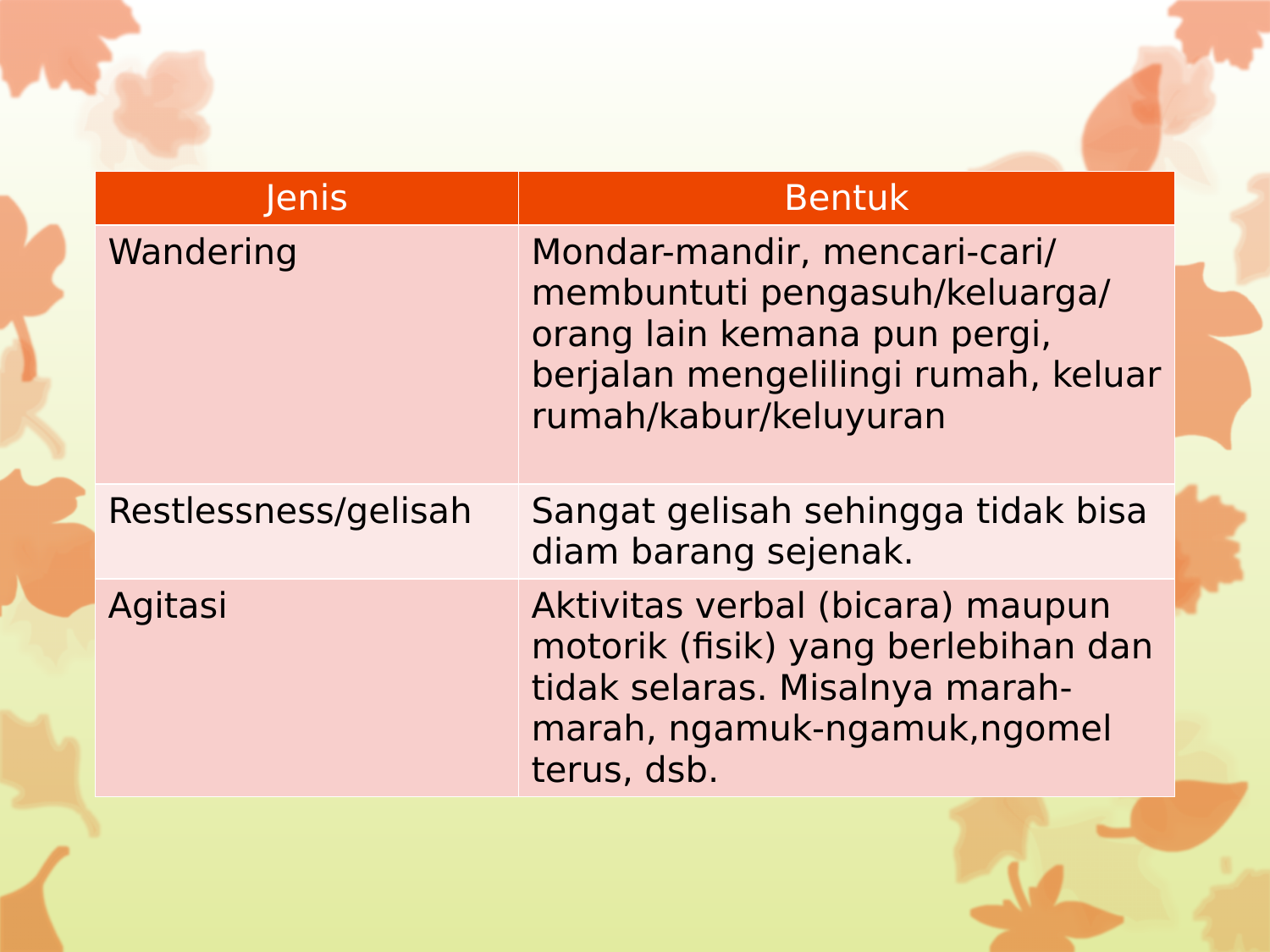

Gejala-gejala perilaku

| Jenis | Bentuk |
| --- | --- |
| Wandering | Mondar-mandir, mencari-cari/ membuntuti pengasuh/keluarga/ orang lain kemana pun pergi, berjalan mengelilingi rumah, keluar rumah/kabur/keluyuran |
| Restlessness/gelisah | Sangat gelisah sehingga tidak bisa diam barang sejenak. |
| Agitasi | Aktivitas verbal (bicara) maupun motorik (fisik) yang berlebihan dan tidak selaras. Misalnya marah-marah, ngamuk-ngamuk,ngomel terus, dsb. |